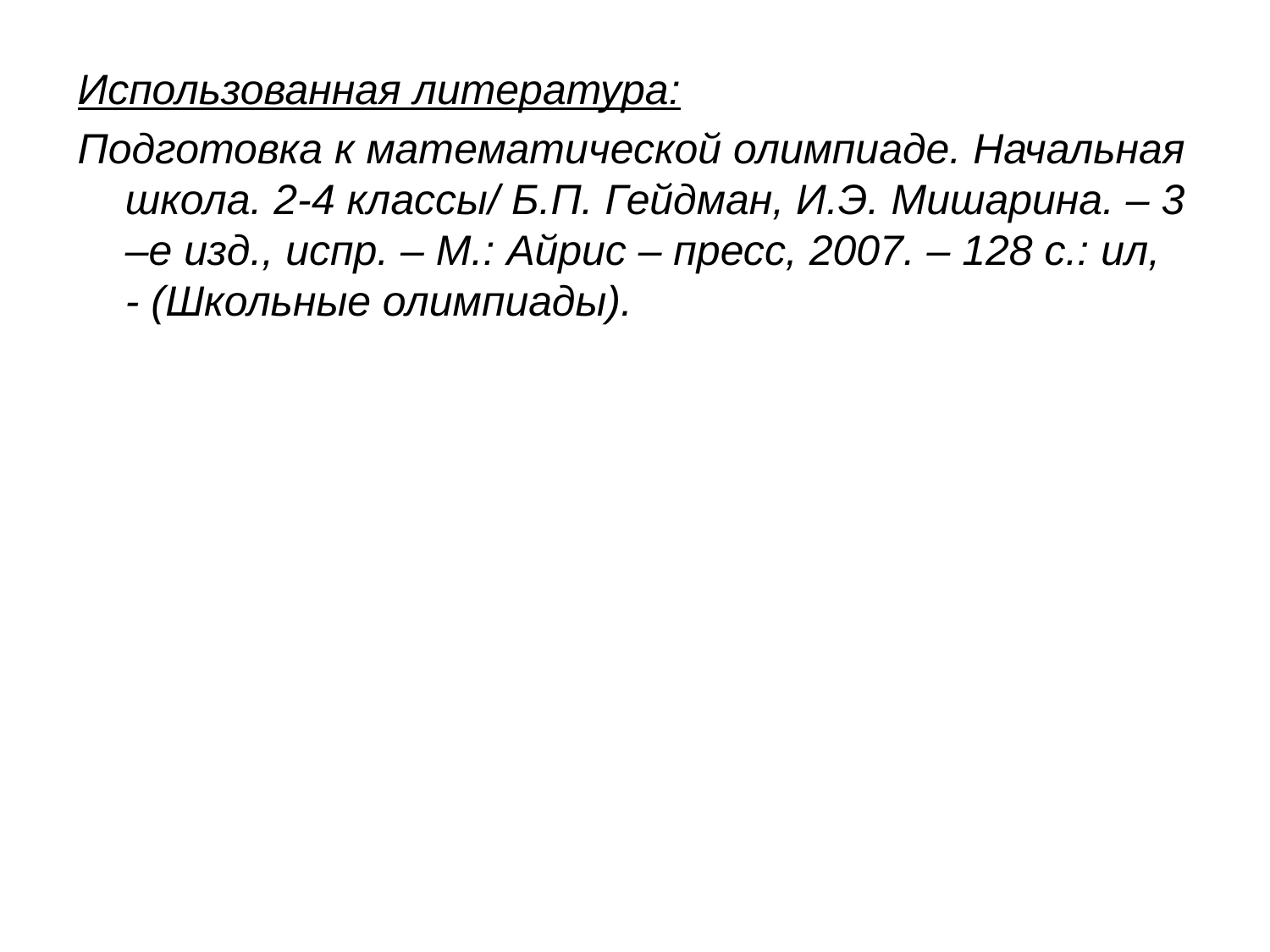

Использованная литература:
Подготовка к математической олимпиаде. Начальная школа. 2-4 классы/ Б.П. Гейдман, И.Э. Мишарина. – 3 –е изд., испр. – М.: Айрис – пресс, 2007. – 128 с.: ил,  - (Школьные олимпиады).